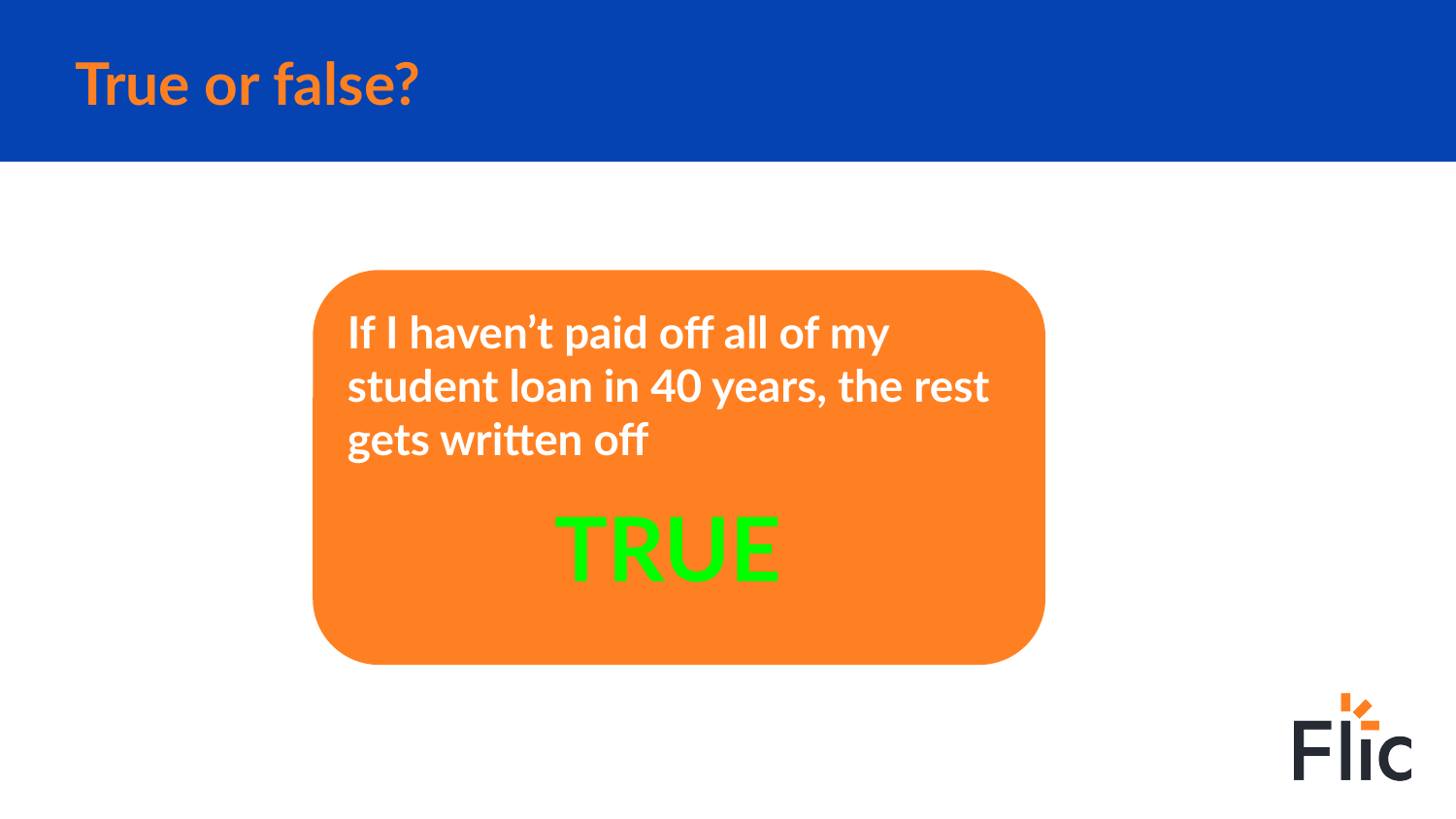

# True or false?

If I haven’t paid off all of my student loan in 40 years, the rest gets written off
TRUE